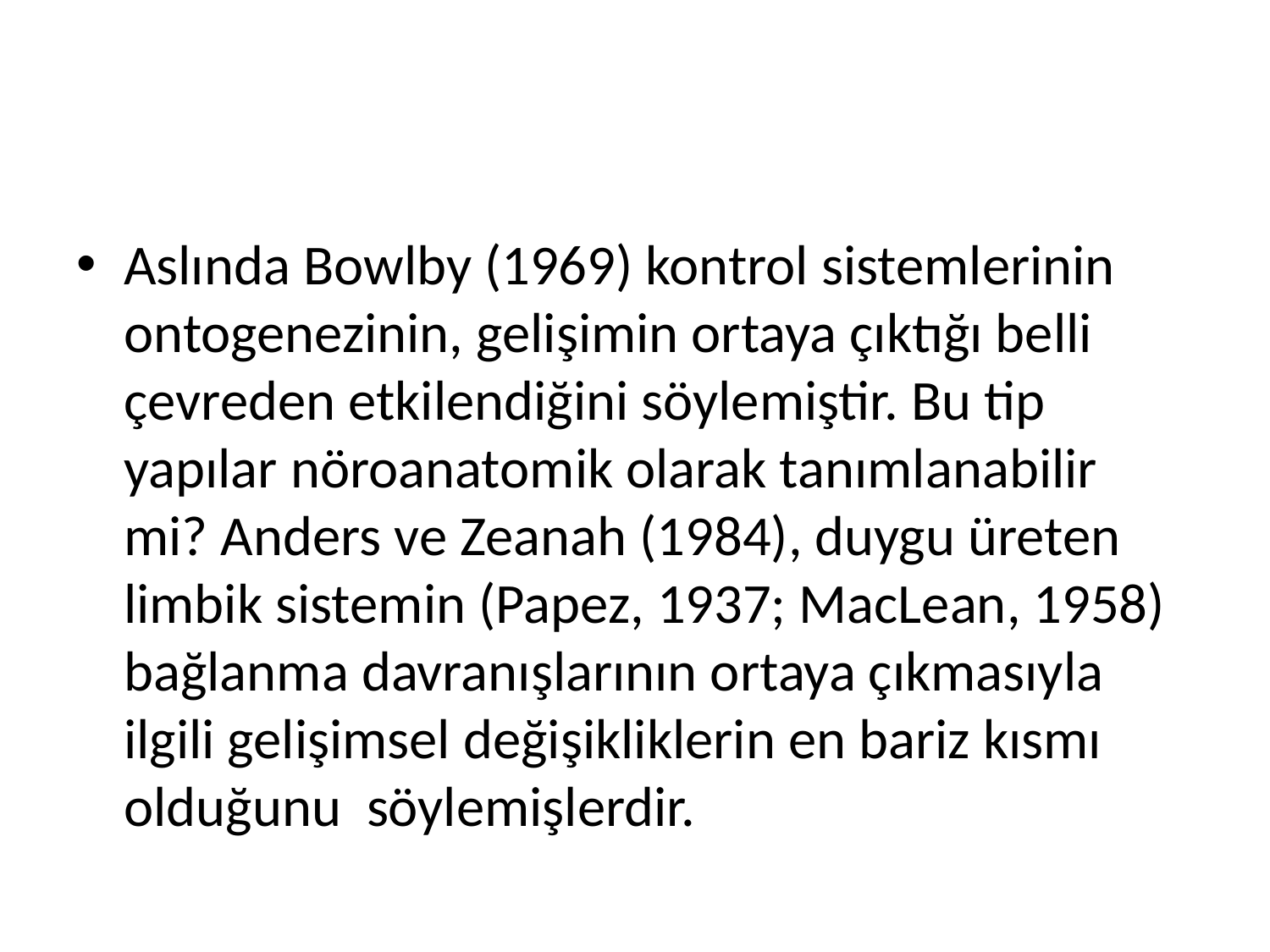

#
Aslında Bowlby (1969) kontrol sistemlerinin ontogenezinin, gelişimin ortaya çıktığı belli çevreden etkilendiğini söylemiştir. Bu tip yapılar nöroanatomik olarak tanımlanabilir mi? Anders ve Zeanah (1984), duygu üreten limbik sistemin (Papez, 1937; MacLean, 1958) bağlanma davranışlarının ortaya çıkmasıyla ilgili gelişimsel değişikliklerin en bariz kısmı olduğunu  söylemişlerdir.